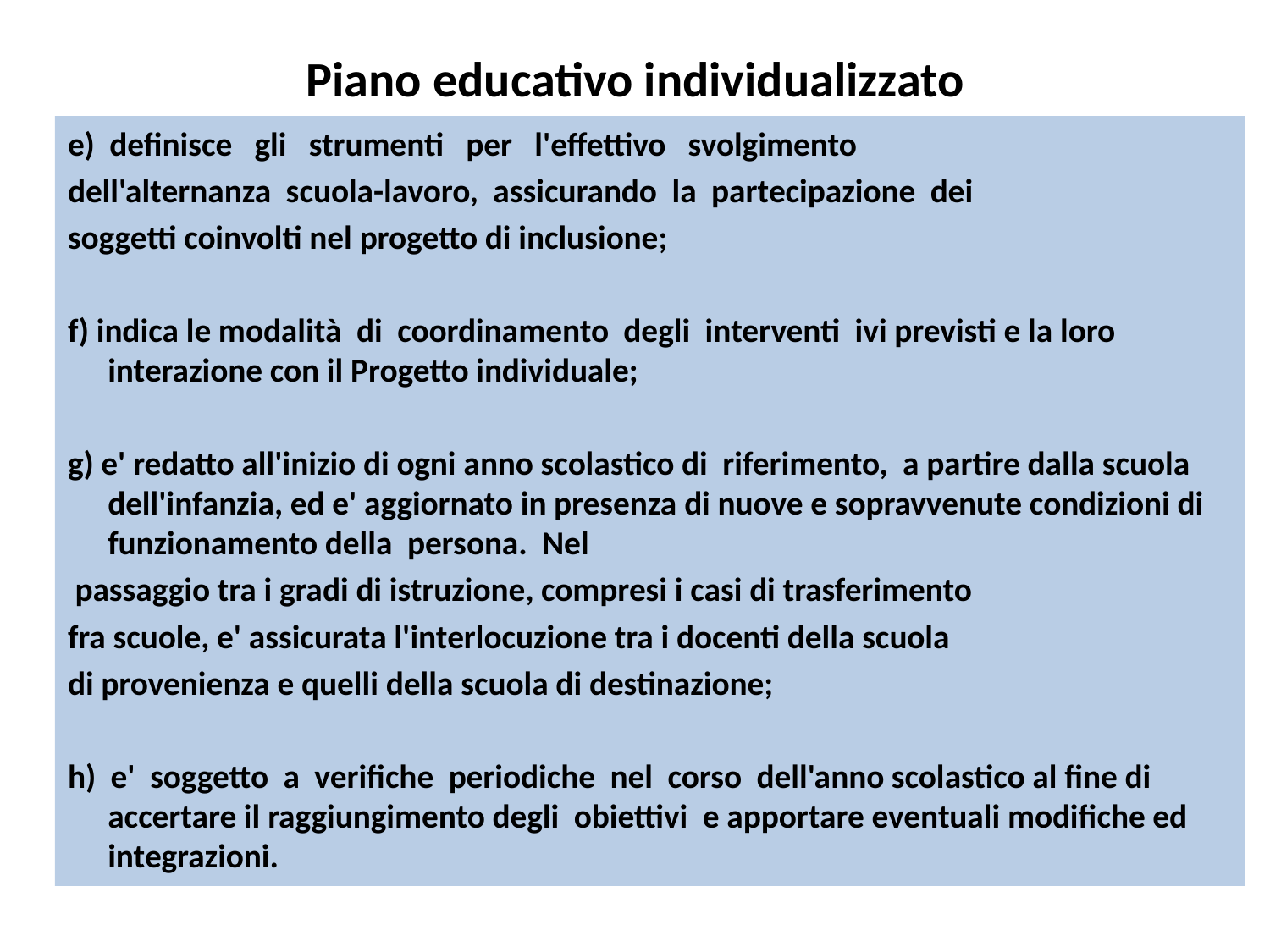

# Piano educativo individualizzato
e)  definisce   gli   strumenti   per   l'effettivo   svolgimento
dell'alternanza  scuola-lavoro,  assicurando  la  partecipazione  dei
soggetti coinvolti nel progetto di inclusione;

f) indica le modalità  di  coordinamento  degli  interventi  ivi previsti e la loro interazione con il Progetto individuale;

g) e' redatto all'inizio di ogni anno scolastico di  riferimento,  a partire dalla scuola dell'infanzia, ed e' aggiornato in presenza di nuove e sopravvenute condizioni di funzionamento della  persona.  Nel
 passaggio tra i gradi di istruzione, compresi i casi di trasferimento
fra scuole, e' assicurata l'interlocuzione tra i docenti della scuola
di provenienza e quelli della scuola di destinazione;

h)  e'  soggetto  a  verifiche  periodiche  nel  corso  dell'anno scolastico al fine di accertare il raggiungimento degli  obiettivi  e apportare eventuali modifiche ed integrazioni.